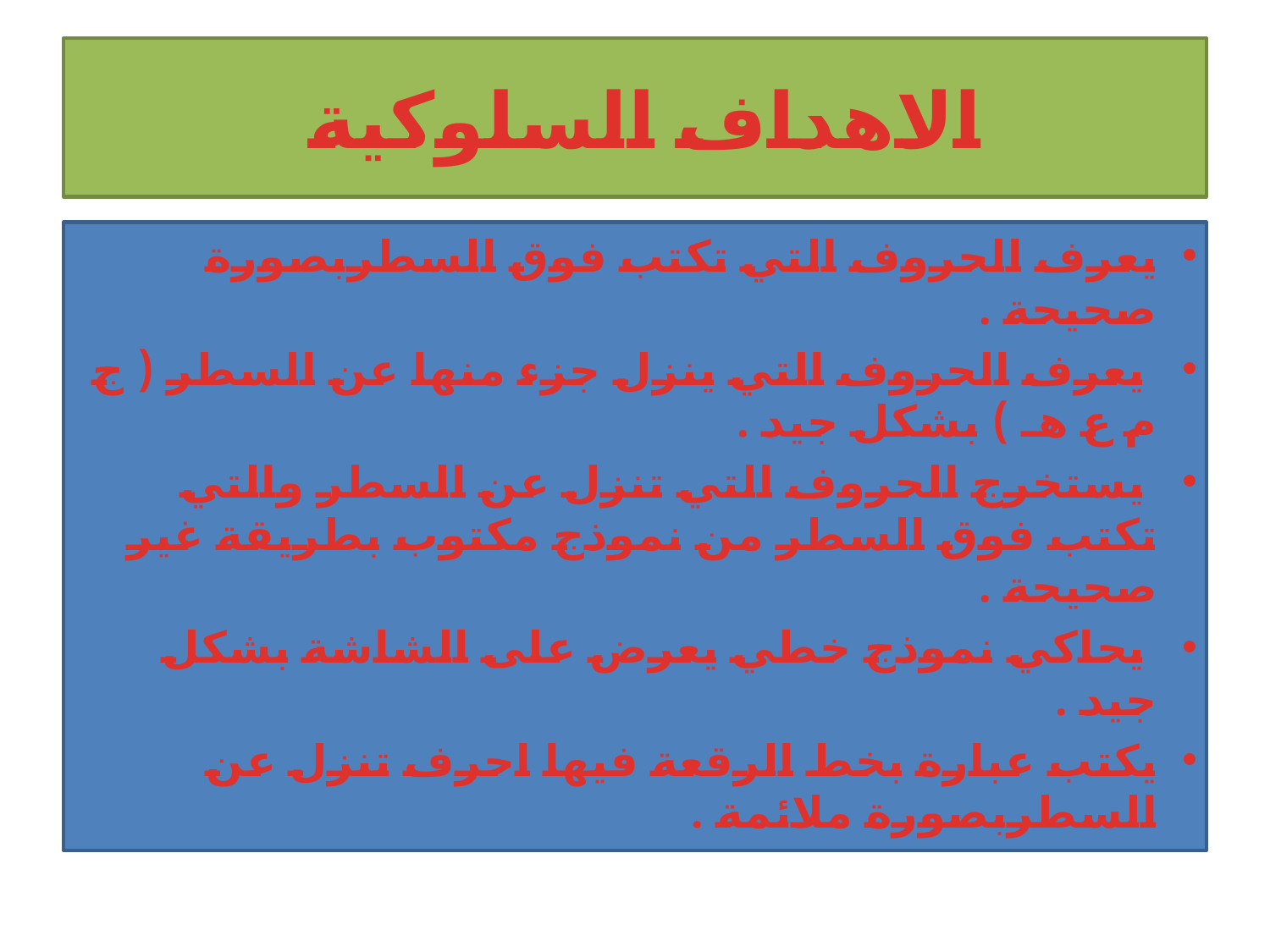

# الاهداف السلوكية
يعرف الحروف التي تكتب فوق السطربصورة صحيحة .
 يعرف الحروف التي ينزل جزء منها عن السطر ( ج م ع هـ ) بشكل جيد .
 يستخرج الحروف التي تنزل عن السطر والتي تكتب فوق السطر من نموذج مكتوب بطريقة غير صحيحة .
 يحاكي نموذج خطي يعرض على الشاشة بشكل جيد .
يكتب عبارة بخط الرقعة فيها احرف تنزل عن السطربصورة ملائمة .